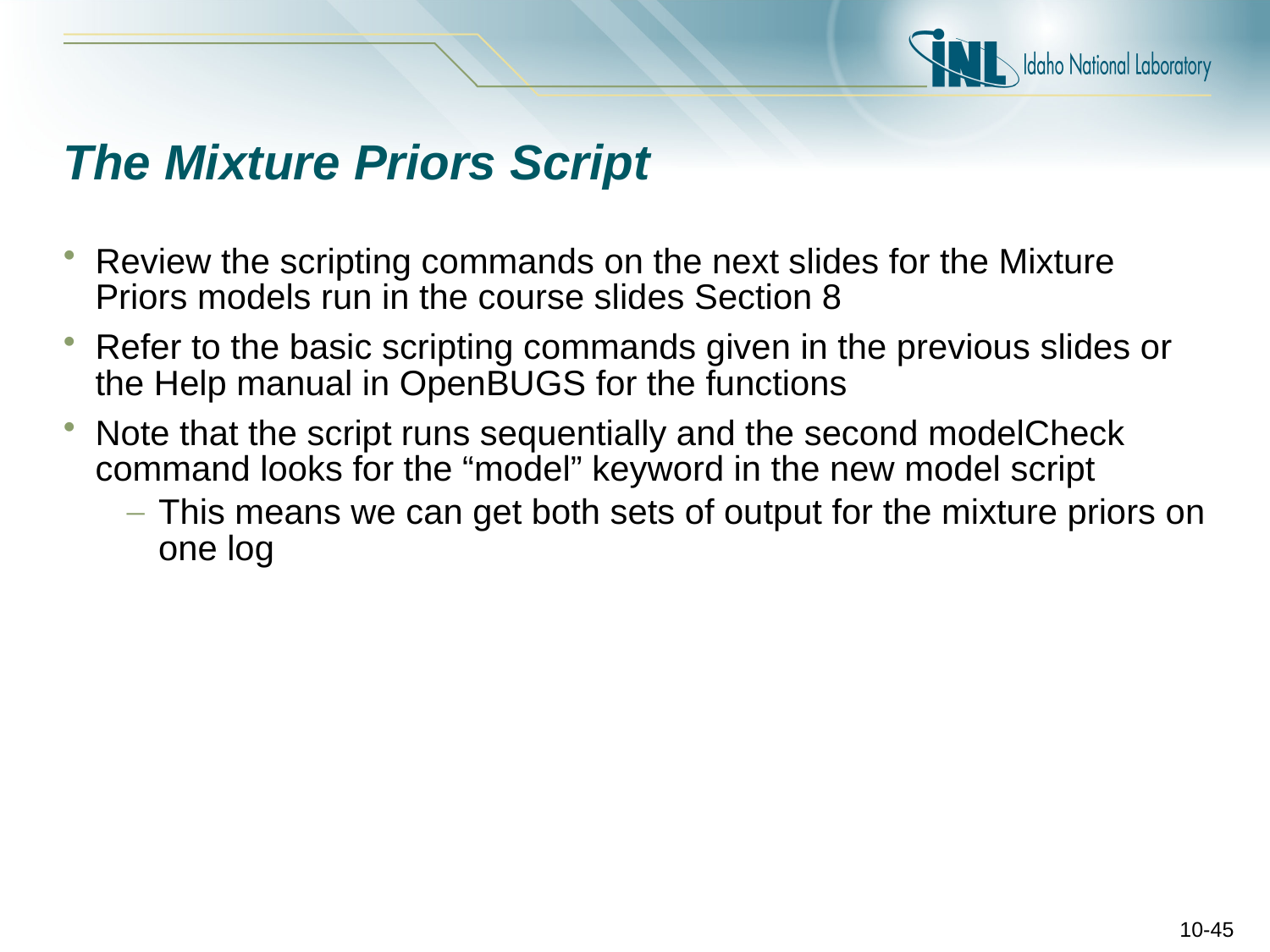

# The Mixture Priors Script
Review the scripting commands on the next slides for the Mixture Priors models run in the course slides Section 8
Refer to the basic scripting commands given in the previous slides or the Help manual in OpenBUGS for the functions
Note that the script runs sequentially and the second modelCheck command looks for the “model” keyword in the new model script
This means we can get both sets of output for the mixture priors on one log

10-45